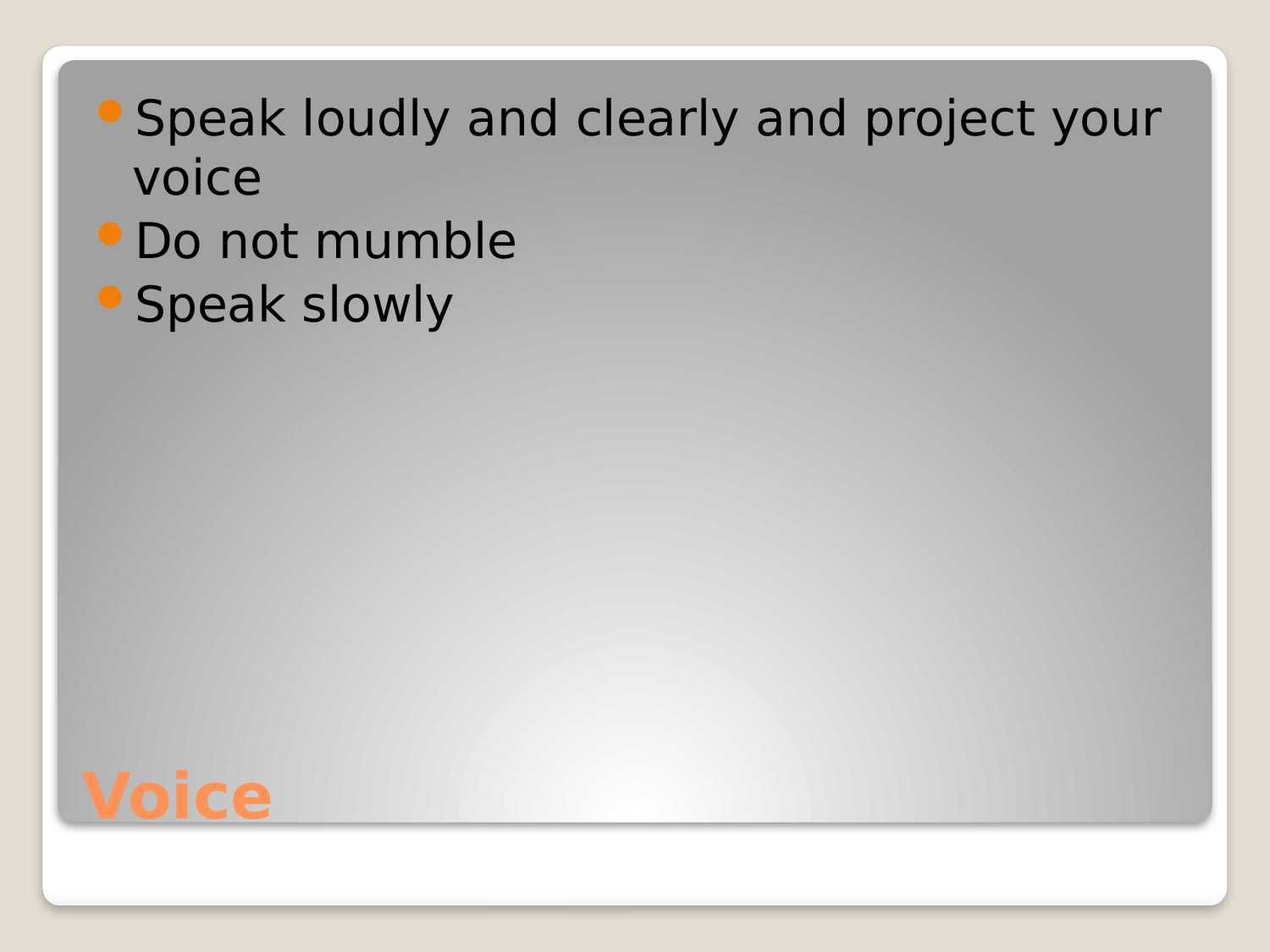

Speak loudly and clearly and project your voice
Do not mumble
Speak slowly
# Voice